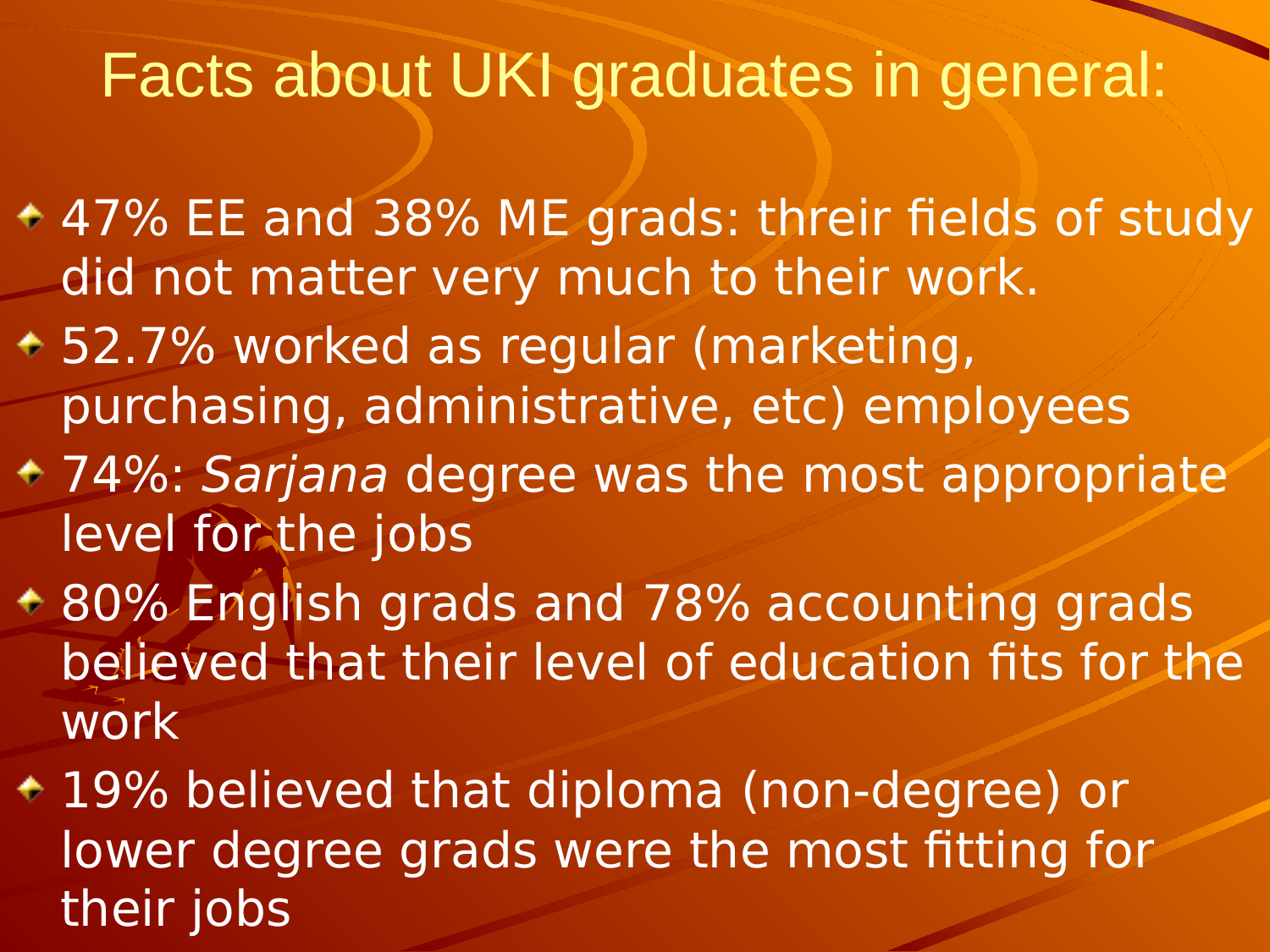

# Facts about UKI graduates in general:
47% EE and 38% ME grads: threir fields of study did not matter very much to their work.
52.7% worked as regular (marketing, purchasing, administrative, etc) employees
74%: Sarjana degree was the most appropriate level for the jobs
80% English grads and 78% accounting grads believed that their level of education fits for the work
19% believed that diploma (non-degree) or lower degree grads were the most fitting for their jobs